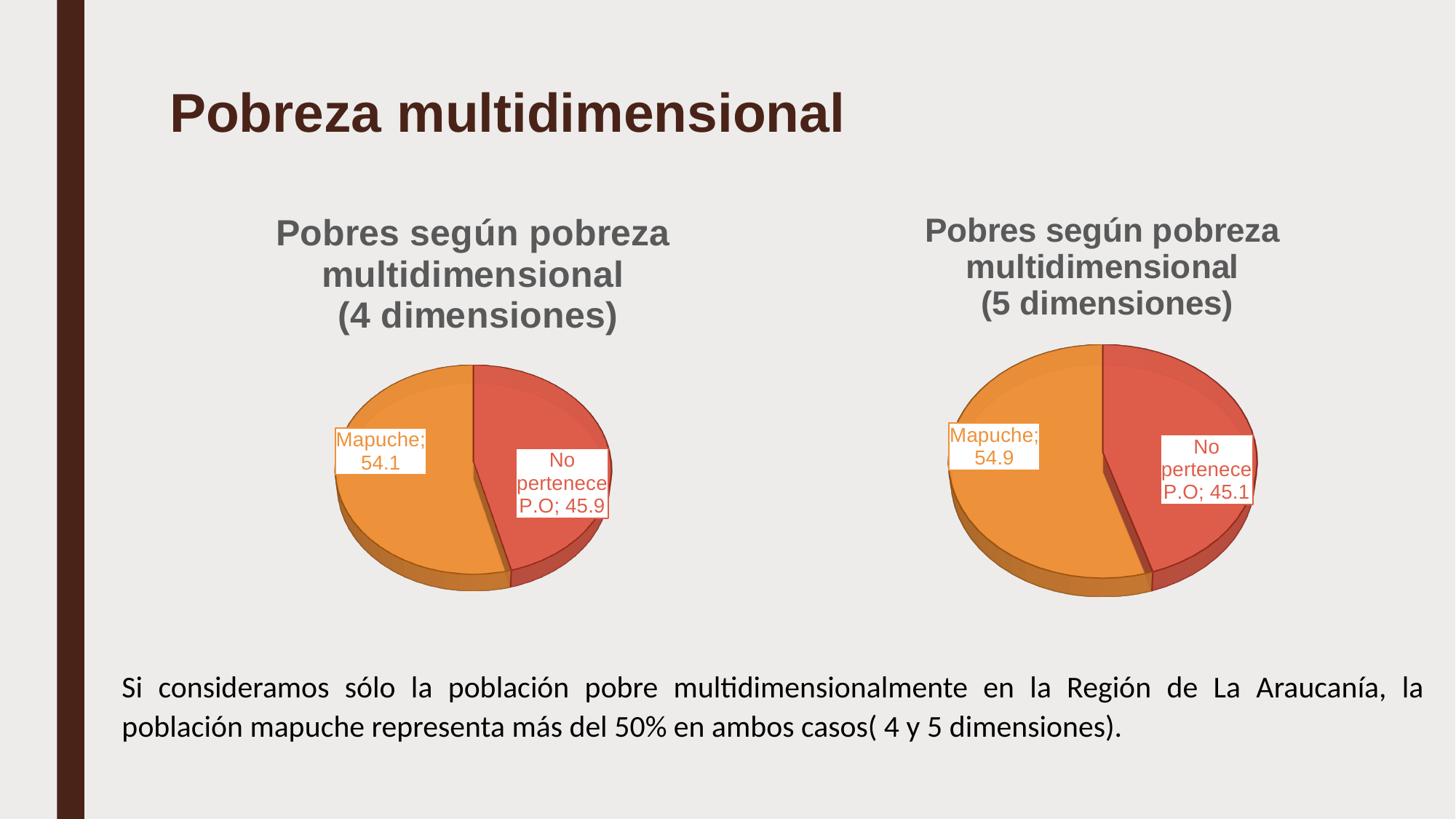

# Pobreza multidimensional

[unsupported chart]

[unsupported chart]

Si consideramos sólo la población pobre multidimensionalmente en la Región de La Araucanía, la población mapuche representa más del 50% en ambos casos( 4 y 5 dimensiones).